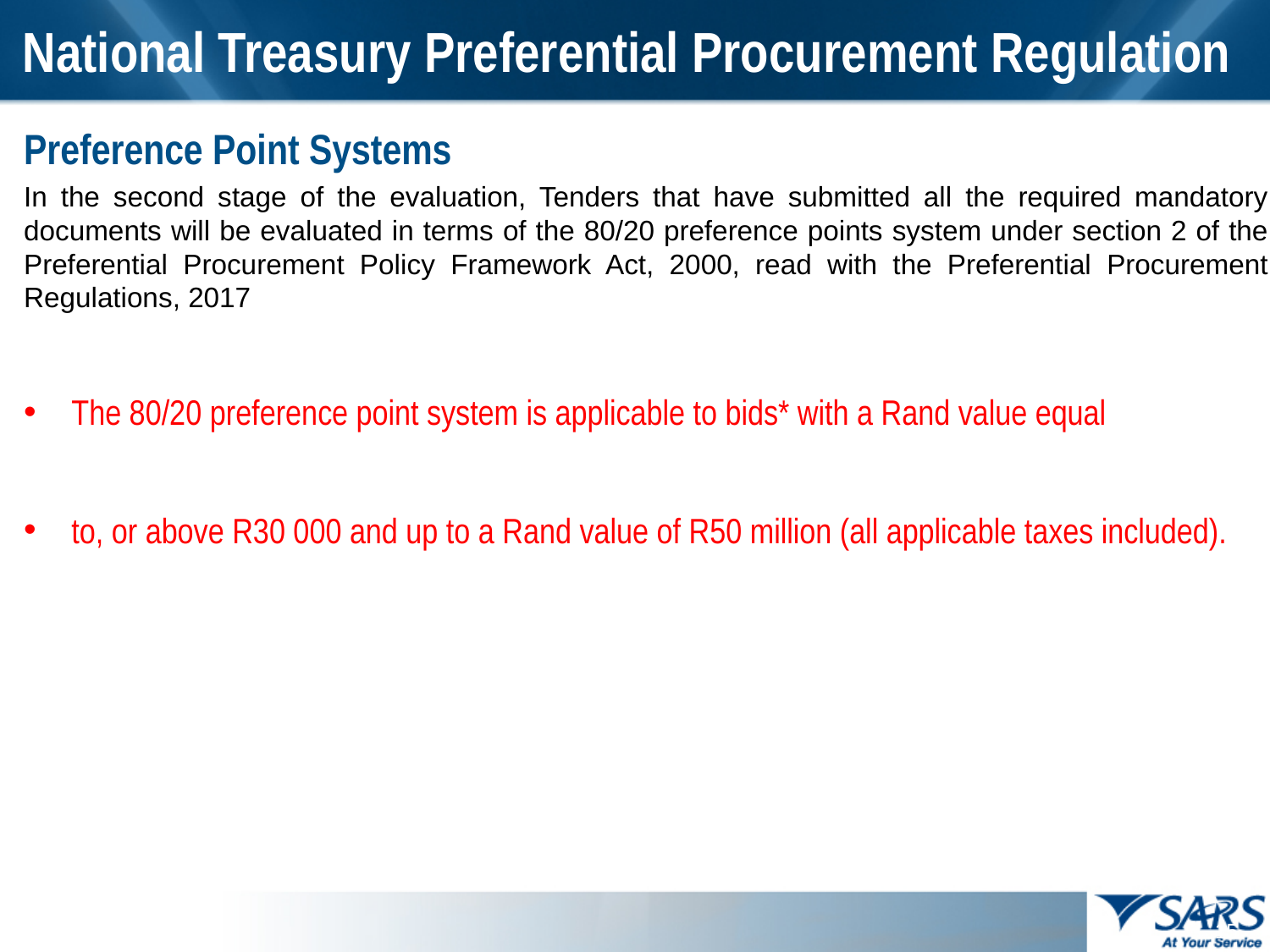

15
# National Treasury Preferential Procurement Regulation
Preference Point Systems
In the second stage of the evaluation, Tenders that have submitted all the required mandatory documents will be evaluated in terms of the 80/20 preference points system under section 2 of the Preferential Procurement Policy Framework Act, 2000, read with the Preferential Procurement Regulations, 2017

The 80/20 preference point system is applicable to bids* with a Rand value equal

to, or above R30 000 and up to a Rand value of R50 million (all applicable taxes included).